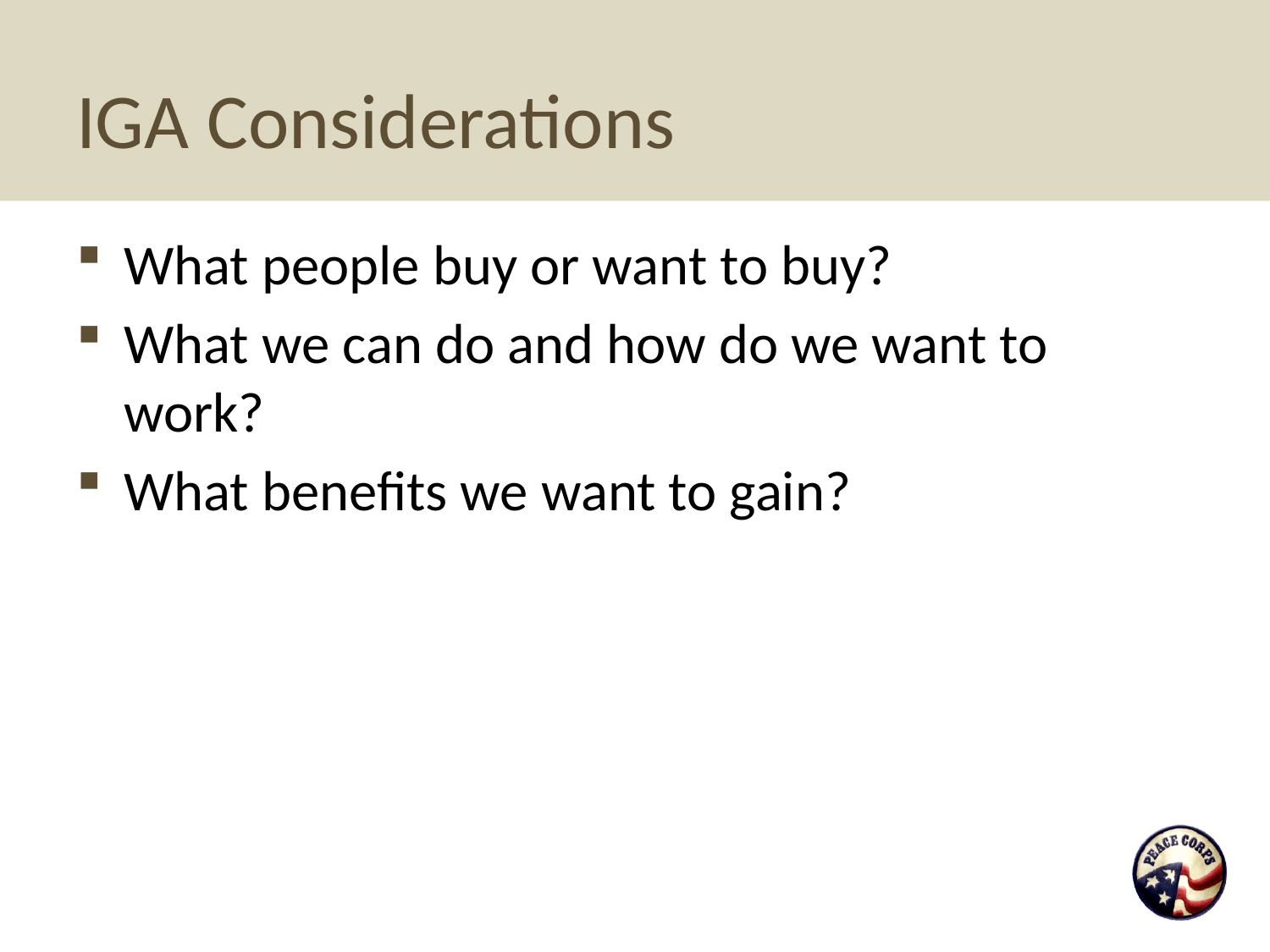

# IGA Considerations
What people buy or want to buy?
What we can do and how do we want to work?
What benefits we want to gain?